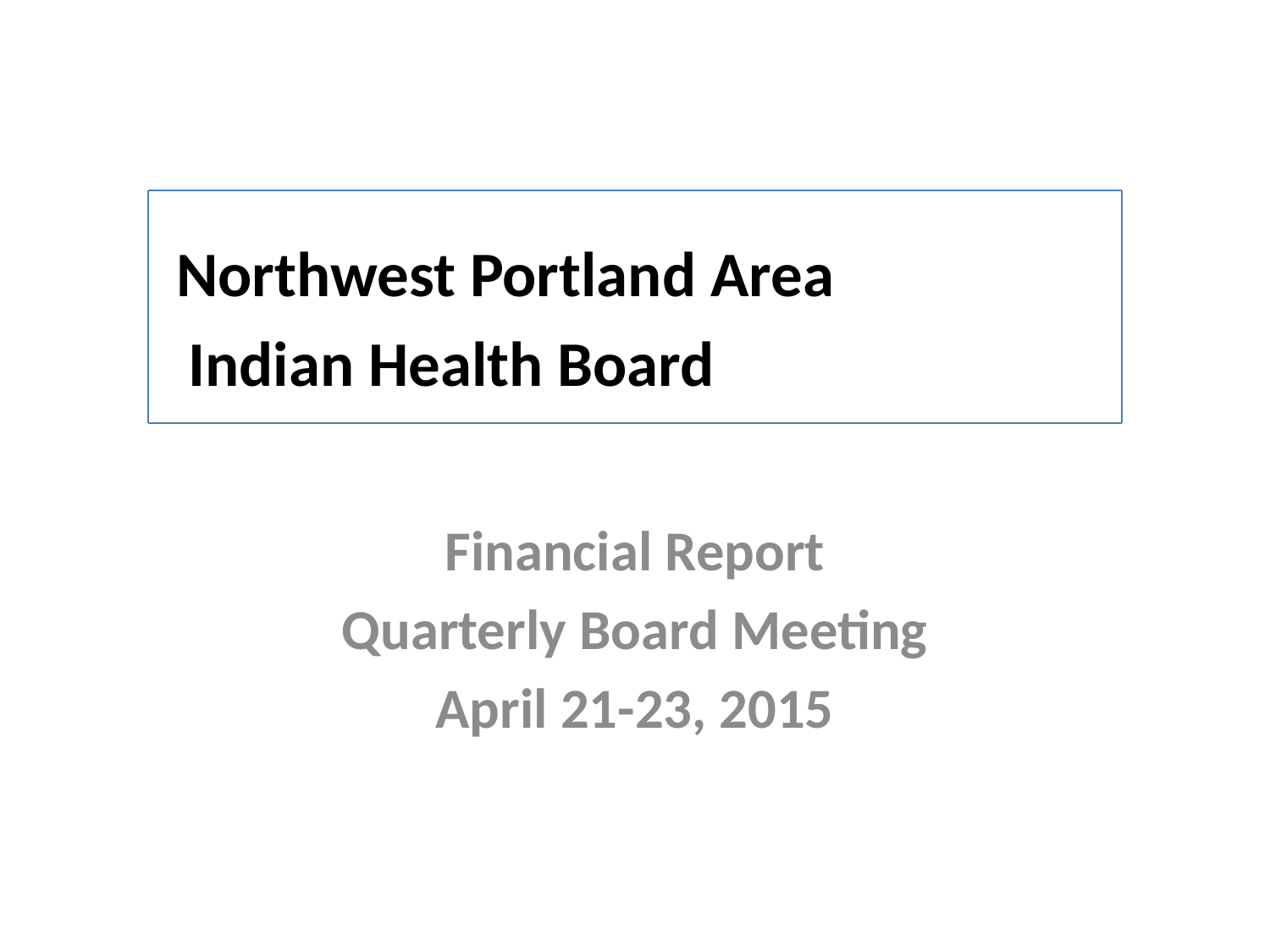

# Northwest Portland Area Indian Health Board
Financial Report
Quarterly Board Meeting
April 21-23, 2015